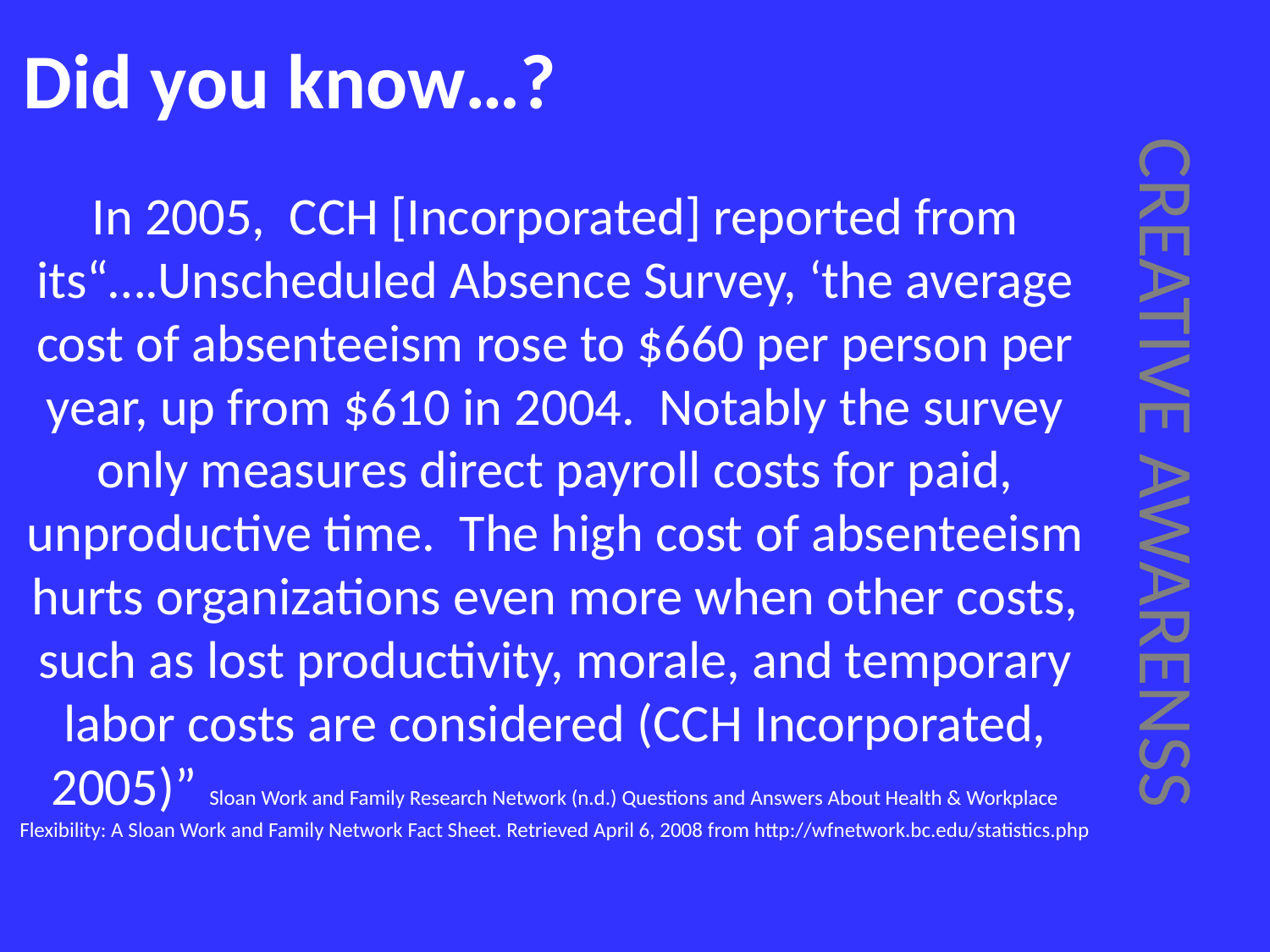

Did you know…?
# In 2005,  CCH [Incorporated] reported from its“….Unscheduled Absence Survey, ‘the average cost of absenteeism rose to $660 per person per year, up from $610 in 2004.  Notably the survey only measures direct payroll costs for paid, unproductive time.  The high cost of absenteeism hurts organizations even more when other costs, such as lost productivity, morale, and temporary labor costs are considered (CCH Incorporated, 2005)” Sloan Work and Family Research Network (n.d.) Questions and Answers About Health & Workplace Flexibility: A Sloan Work and Family Network Fact Sheet. Retrieved April 6, 2008 from http://wfnetwork.bc.edu/statistics.php
CREATIVE AWARENSS